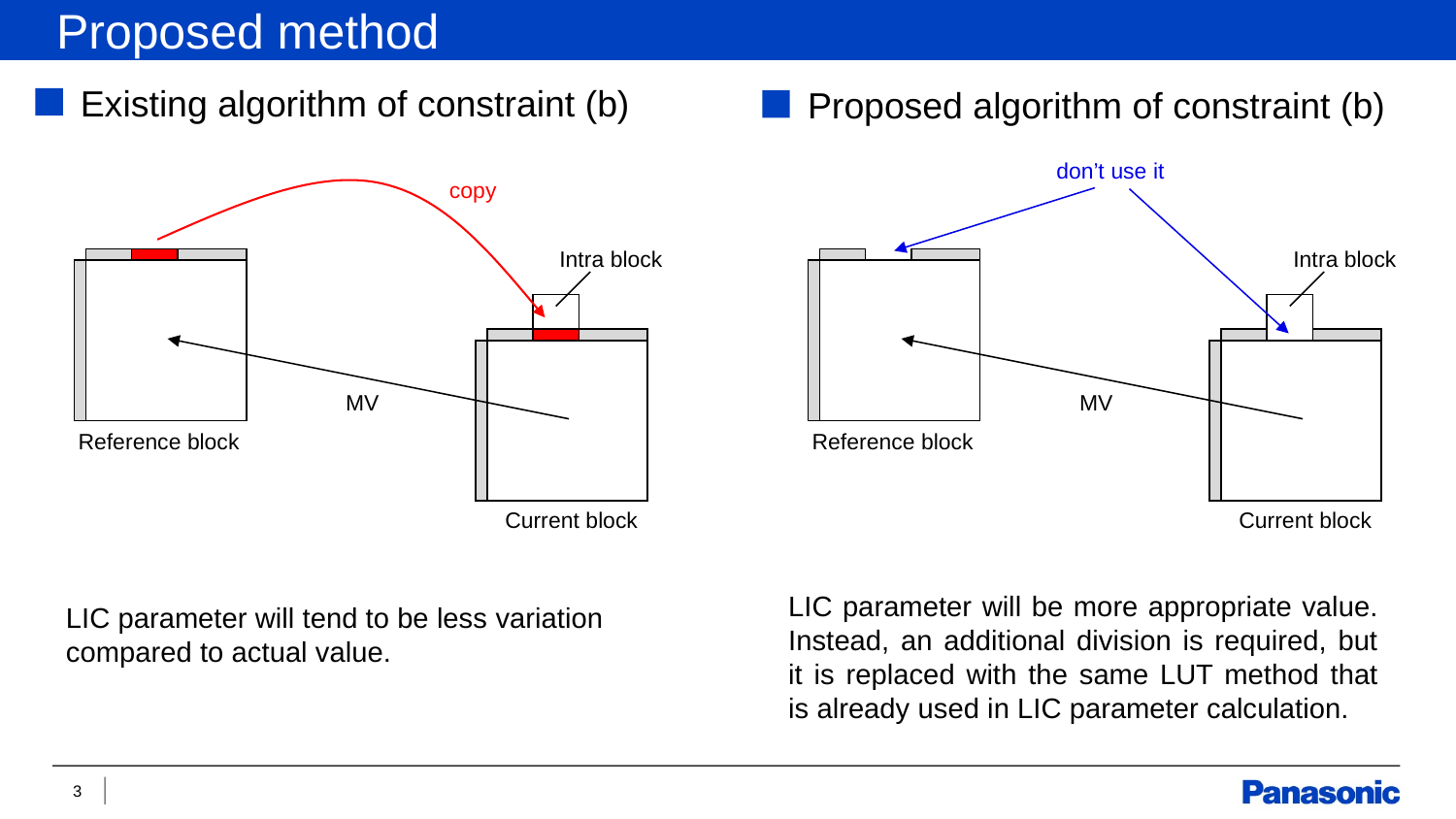

Proposed method
Existing algorithm of constraint (b)
Proposed algorithm of constraint (b)

don’t use it
copy

Intra block
Intra block

MV
MV
Reference block
Reference block
Current block
Current block
LIC parameter will be more appropriate value. Instead, an additional division is required, but it is replaced with the same LUT method that is already used in LIC parameter calculation.
LIC parameter will tend to be less variation compared to actual value.